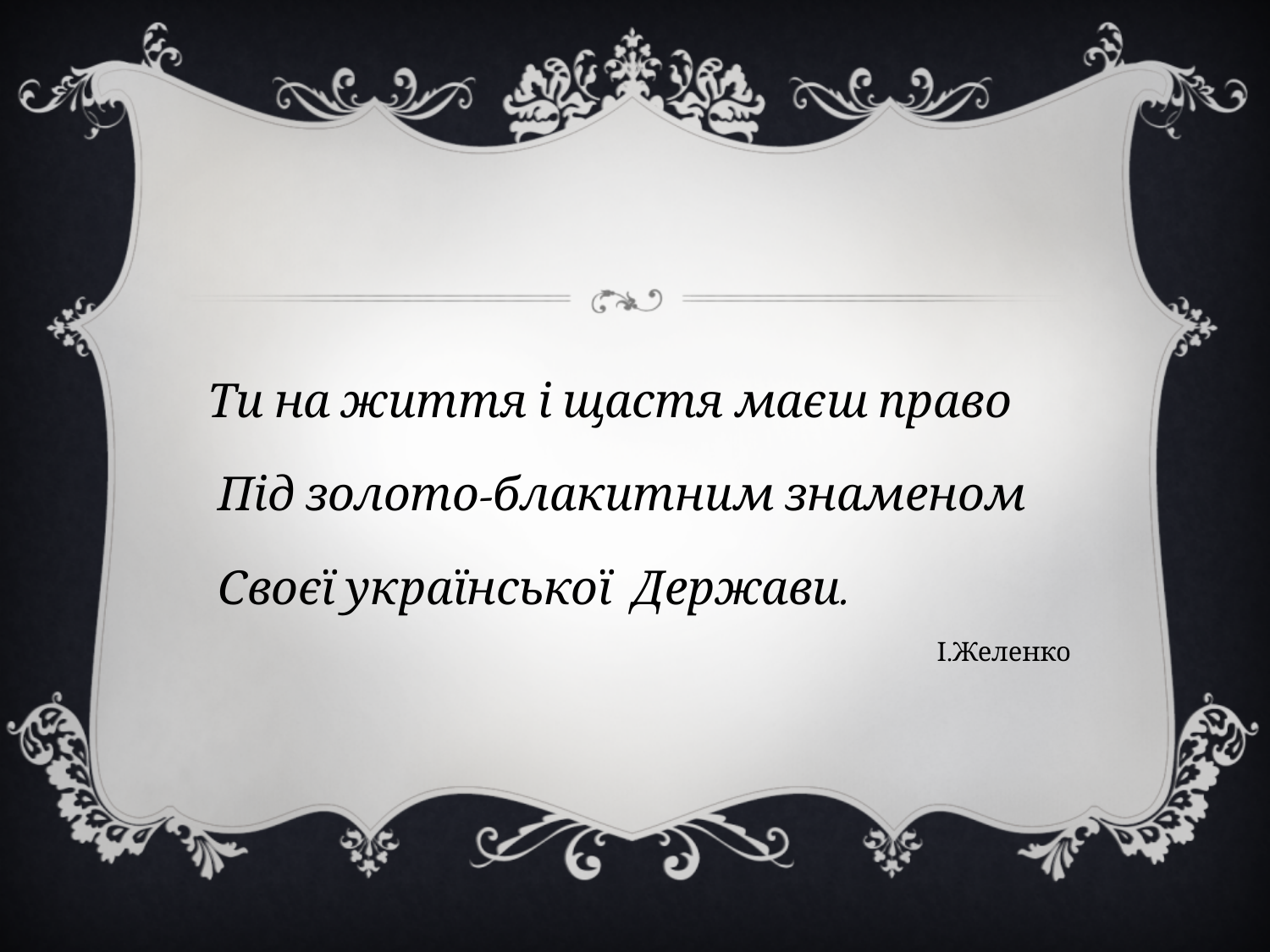

Ти на життя і щастя маєш право
 Під золото-блакитним знаменом
 Своєї української  Держави.
І.Желенко